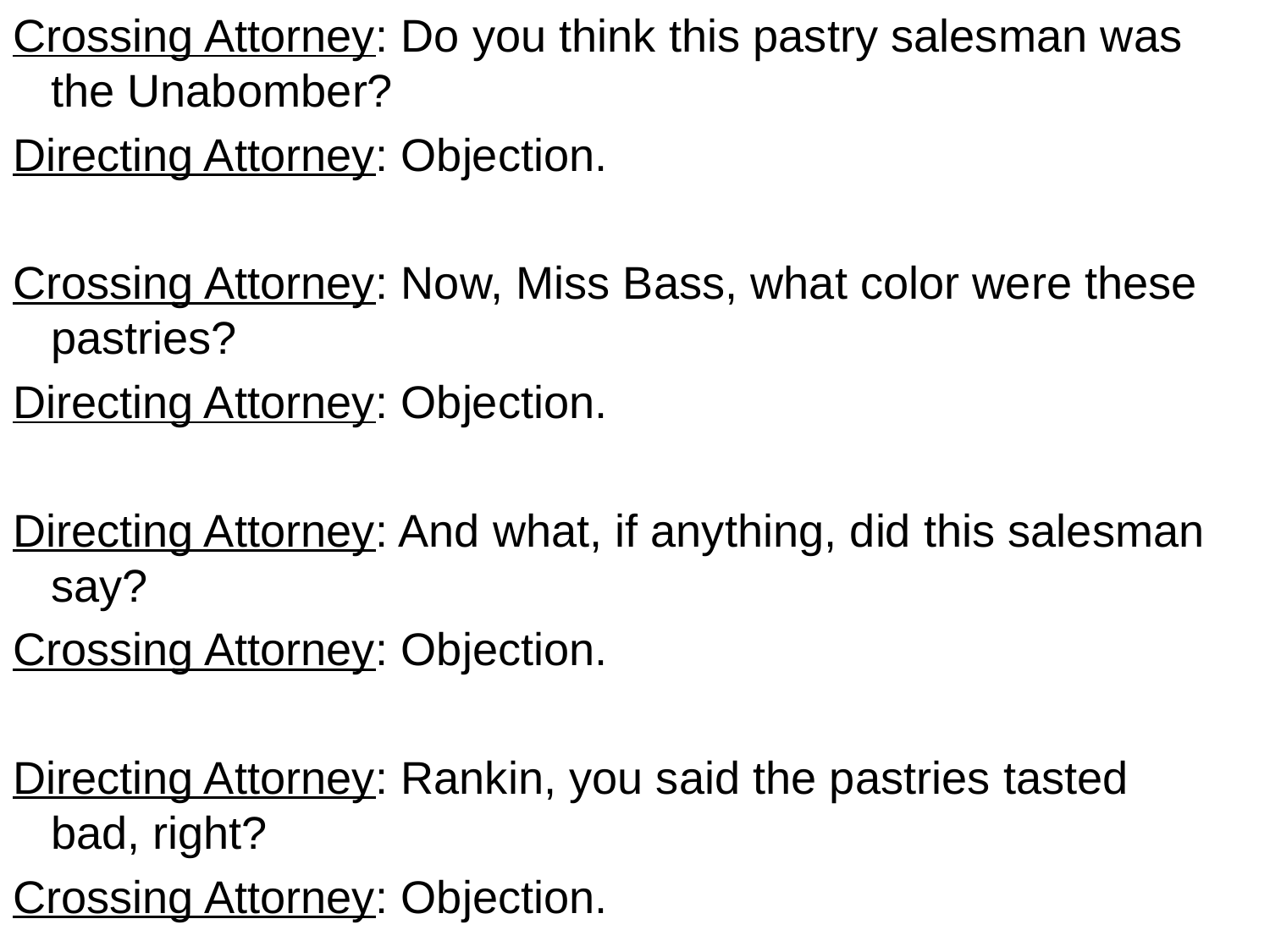

Crossing Attorney: Do you think this pastry salesman was the Unabomber?
Directing Attorney: Objection.

Crossing Attorney: Now, Miss Bass, what color were these pastries?
Directing Attorney: Objection.

Directing Attorney: And what, if anything, did this salesman say?
Crossing Attorney: Objection.

Directing Attorney: Rankin, you said the pastries tasted bad, right?
Crossing Attorney: Objection.